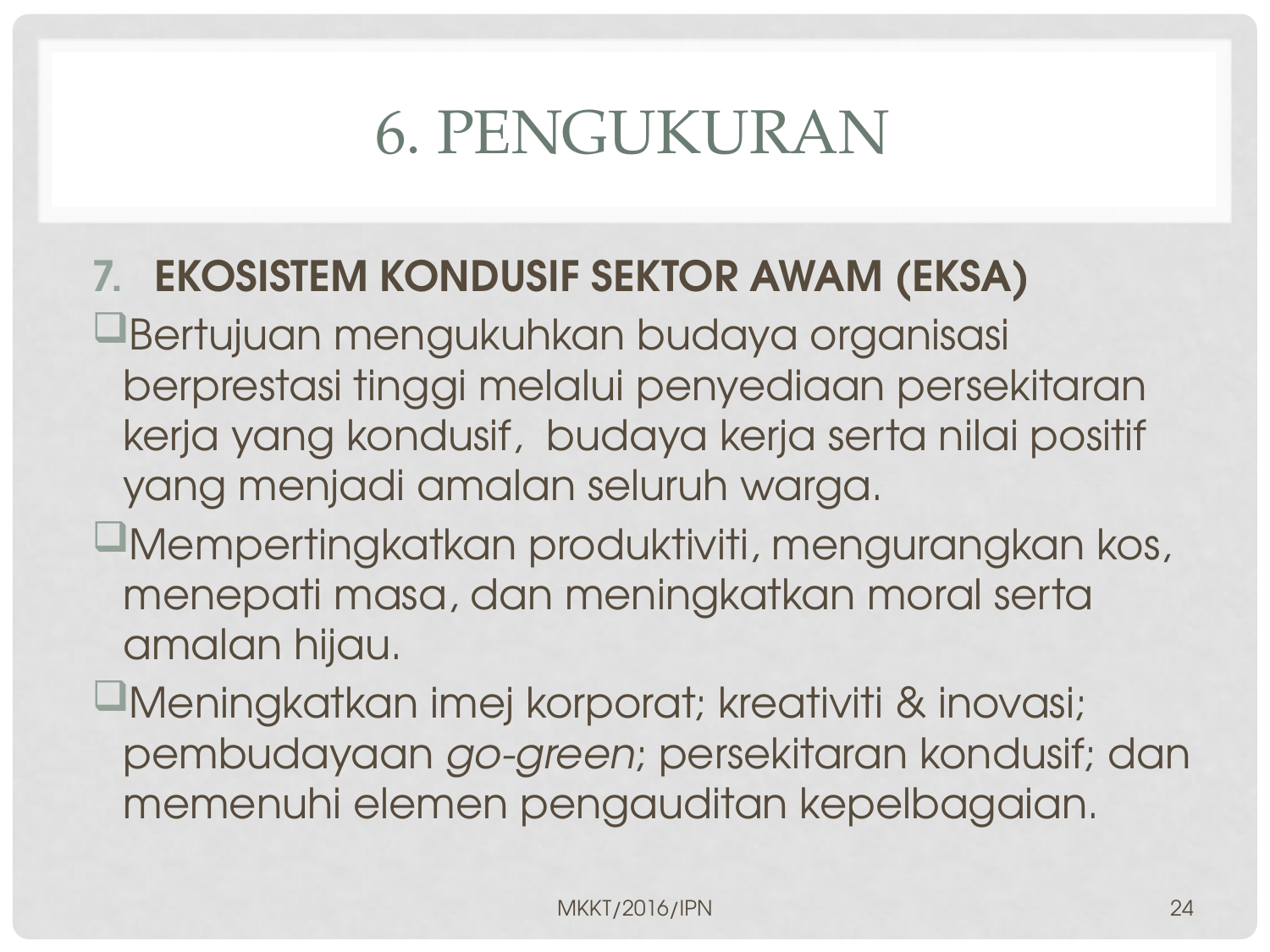

# 6. PENGUKURAN
EKOSISTEM KONDUSIF SEKTOR AWAM (EKSA)
Bertujuan mengukuhkan budaya organisasi berprestasi tinggi melalui penyediaan persekitaran kerja yang kondusif,  budaya kerja serta nilai positif yang menjadi amalan seluruh warga.
Mempertingkatkan produktiviti, mengurangkan kos, menepati masa, dan meningkatkan moral serta amalan hijau.
Meningkatkan imej korporat; kreativiti & inovasi; pembudayaan go-green; persekitaran kondusif; dan memenuhi elemen pengauditan kepelbagaian.
MKKT/2016/IPN
24